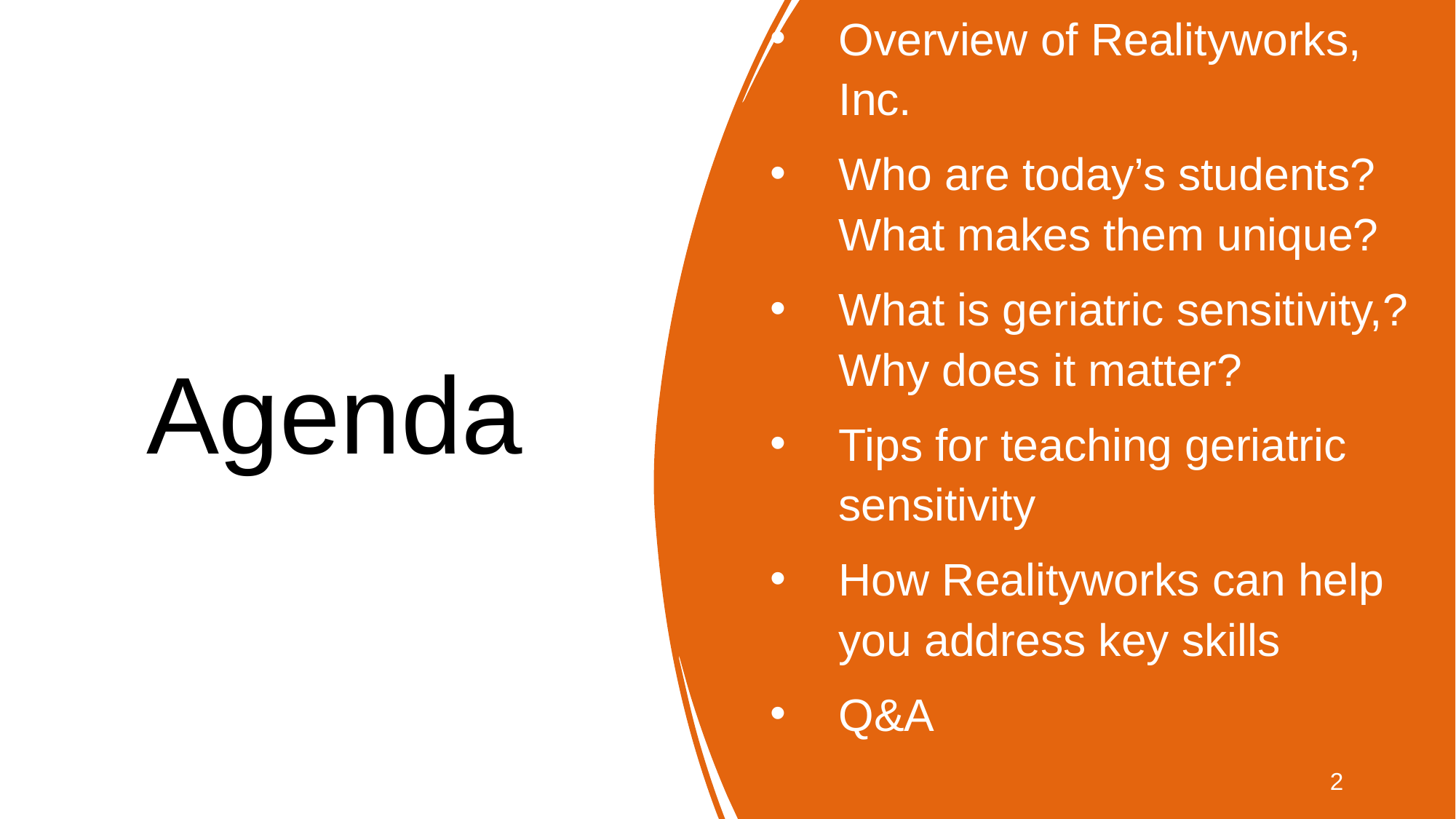

# Agenda
Overview of Realityworks, Inc.
Who are today’s students? What makes them unique?
What is geriatric sensitivity,? Why does it matter?
Tips for teaching geriatric sensitivity
How Realityworks can help you address key skills
Q&A

2